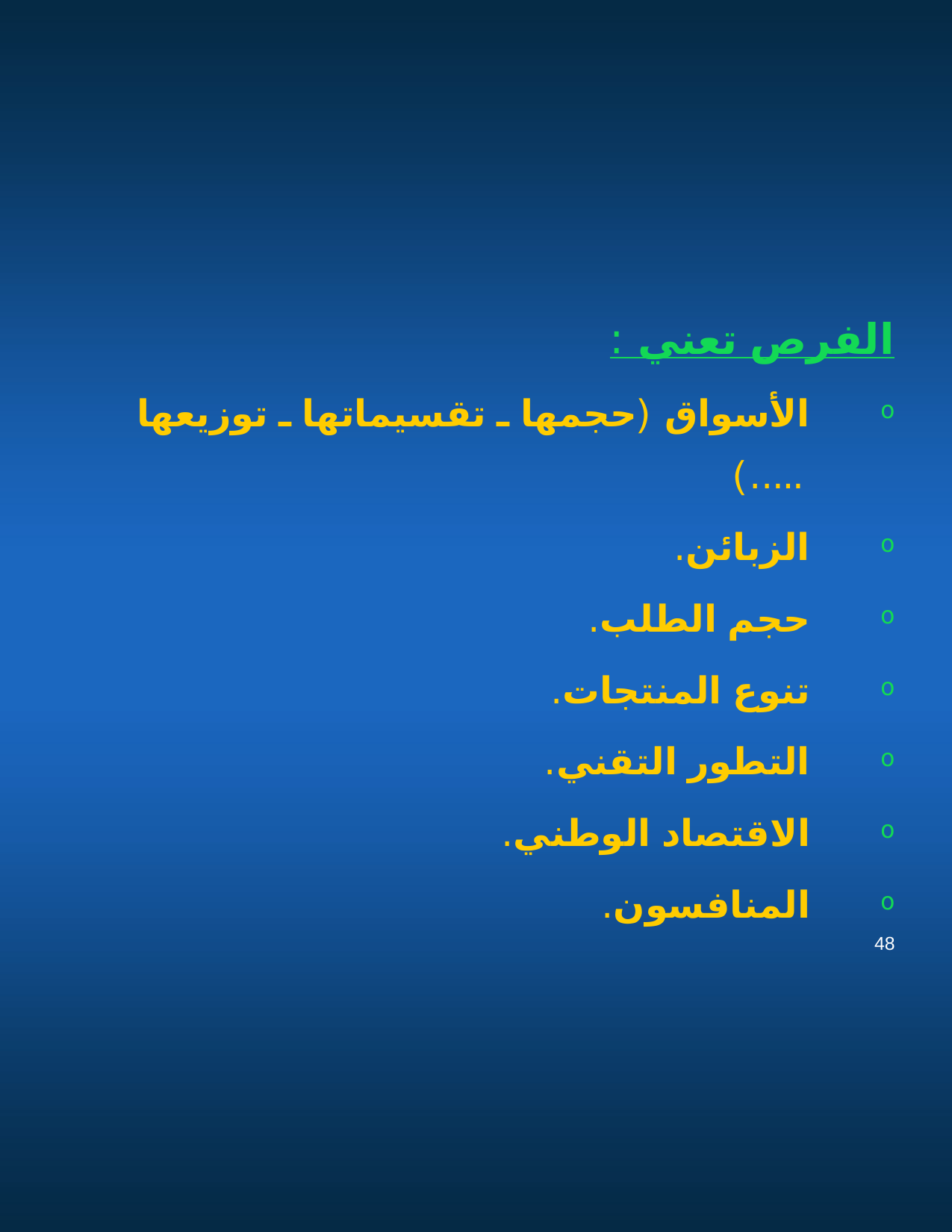

الفرص تعني :
الأسواق (حجمها ـ تقسيماتها ـ توزيعها …..)‏
الزبائن.
حجم الطلب.
تنوع المنتجات.
التطور التقني.
الاقتصاد الوطني.
المنافسون.
48